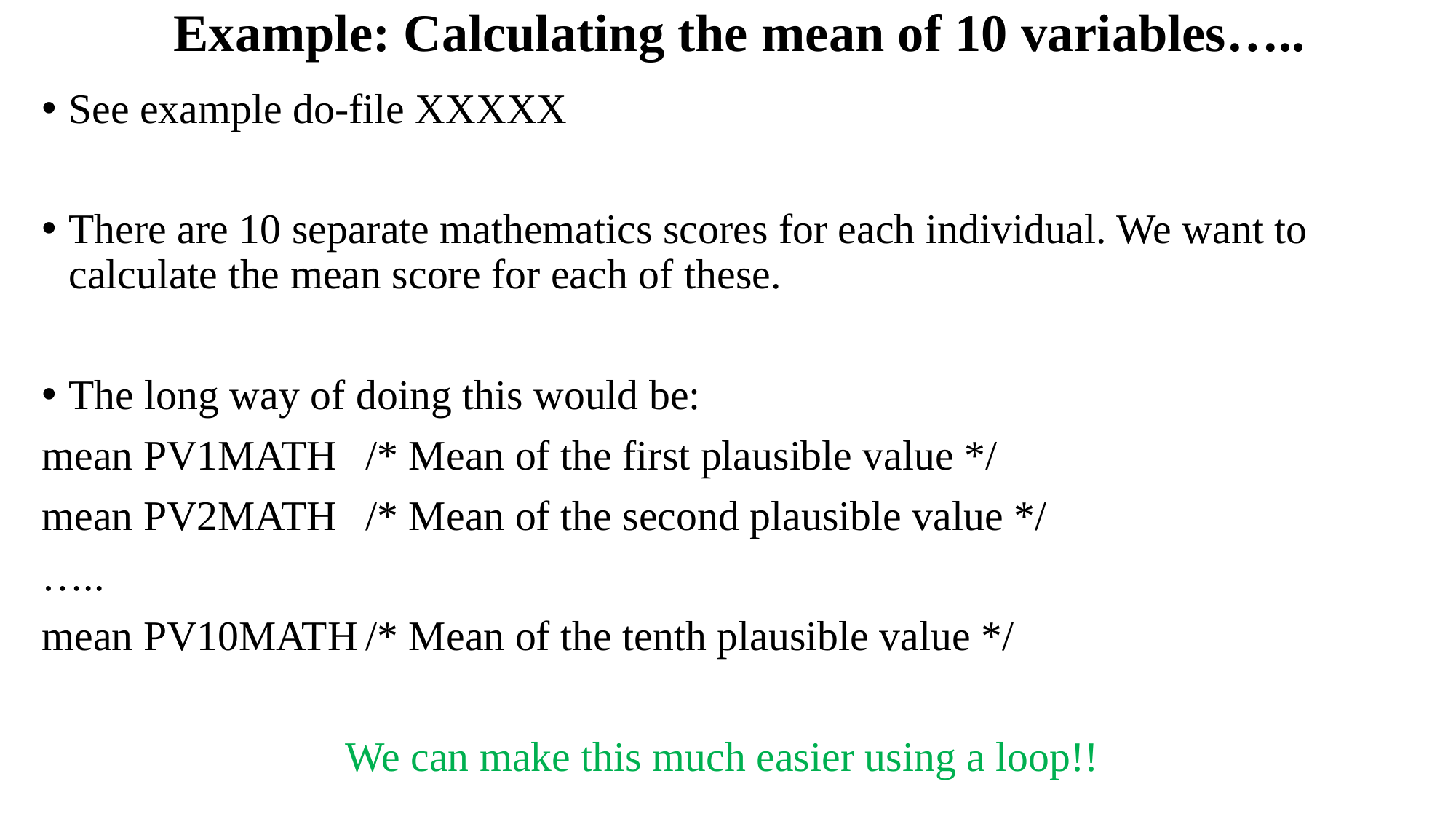

# Example: Calculating the mean of 10 variables…..
See example do-file XXXXX

There are 10 separate mathematics scores for each individual. We want to calculate the mean score for each of these.

The long way of doing this would be:
mean PV1MATH		/* Mean of the first plausible value */
mean PV2MATH		/* Mean of the second plausible value */
…..
mean PV10MATH		/* Mean of the tenth plausible value */

We can make this much easier using a loop!!